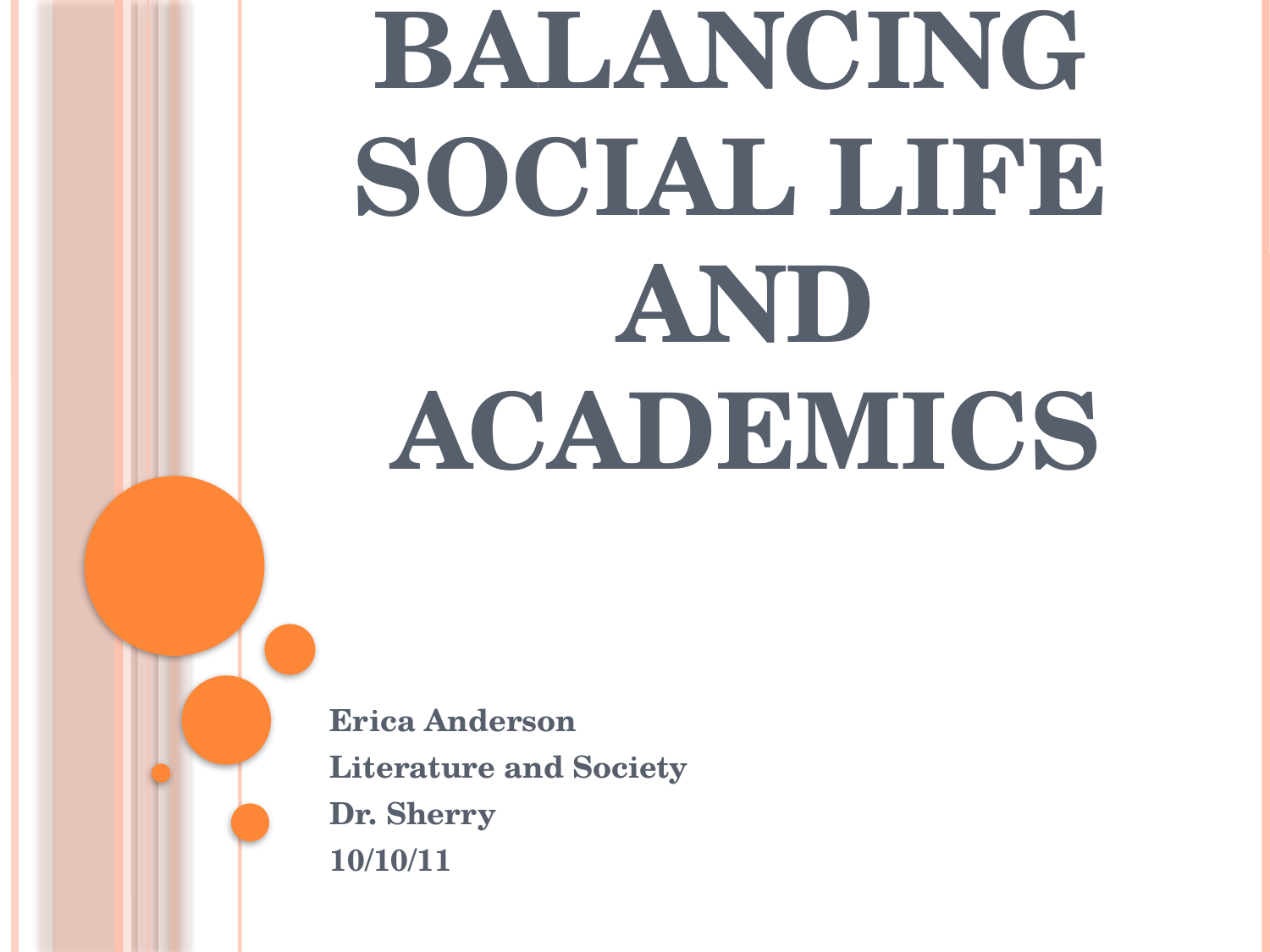

# Balancing Social Life and Academics
Erica Anderson
Literature and Society
Dr. Sherry
10/10/11